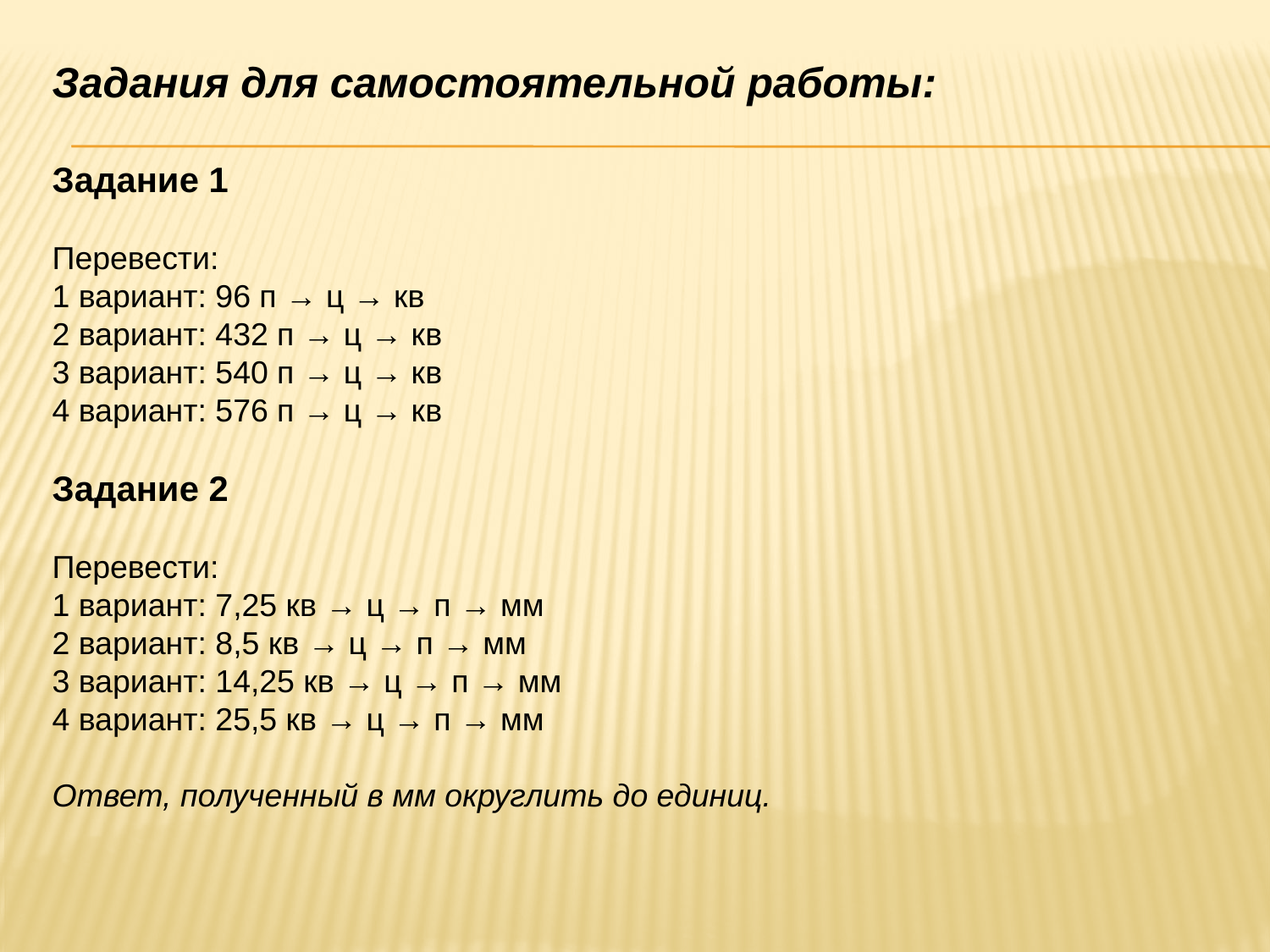

Задания для самостоятельной работы:

Задание 1

Перевести:
1 вариант: 96 п → ц → кв
2 вариант: 432 п → ц → кв
3 вариант: 540 п → ц → кв
4 вариант: 576 п → ц → кв

Задание 2

Перевести:
1 вариант: 7,25 кв → ц → п → мм
2 вариант: 8,5 кв → ц → п → мм
3 вариант: 14,25 кв → ц → п → мм
4 вариант: 25,5 кв → ц → п → мм

Ответ, полученный в мм округлить до единиц.